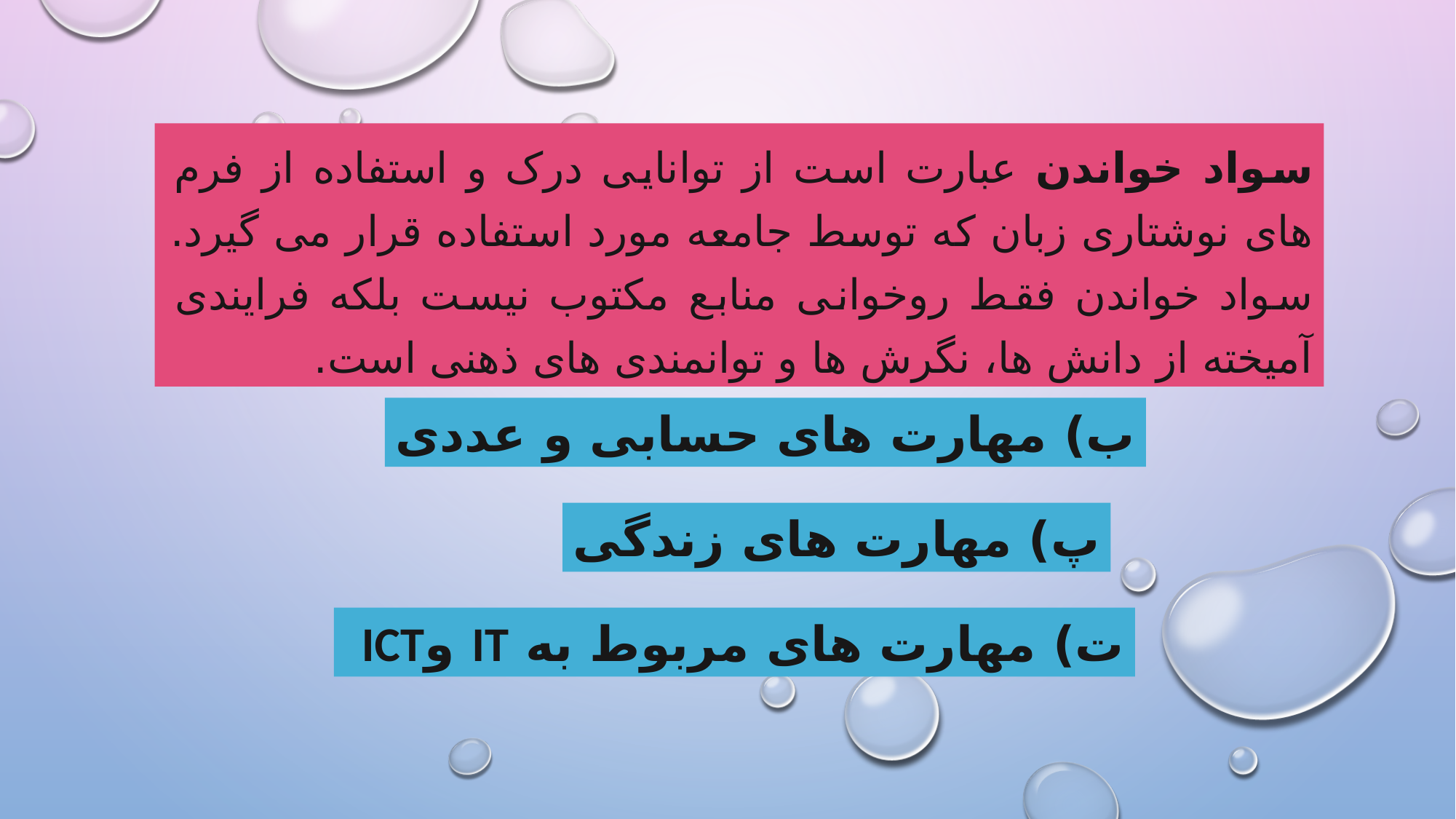

سواد خواندن عبارت است از توانايی درک و استفاده از فرم های نوشتاری زبان که توسط جامعه مورد استفاده قرار می گيرد. سواد خواندن فقط روخوانی منابع مکتوب نيست بلکه فرايندی آميخته از دانش ها، نگرش ها و توانمندی های ذهنی است.
ب) مهارت های حسابی و عددی
پ) مهارت های زندگی
ت) مهارت های مربوط به IT وICT